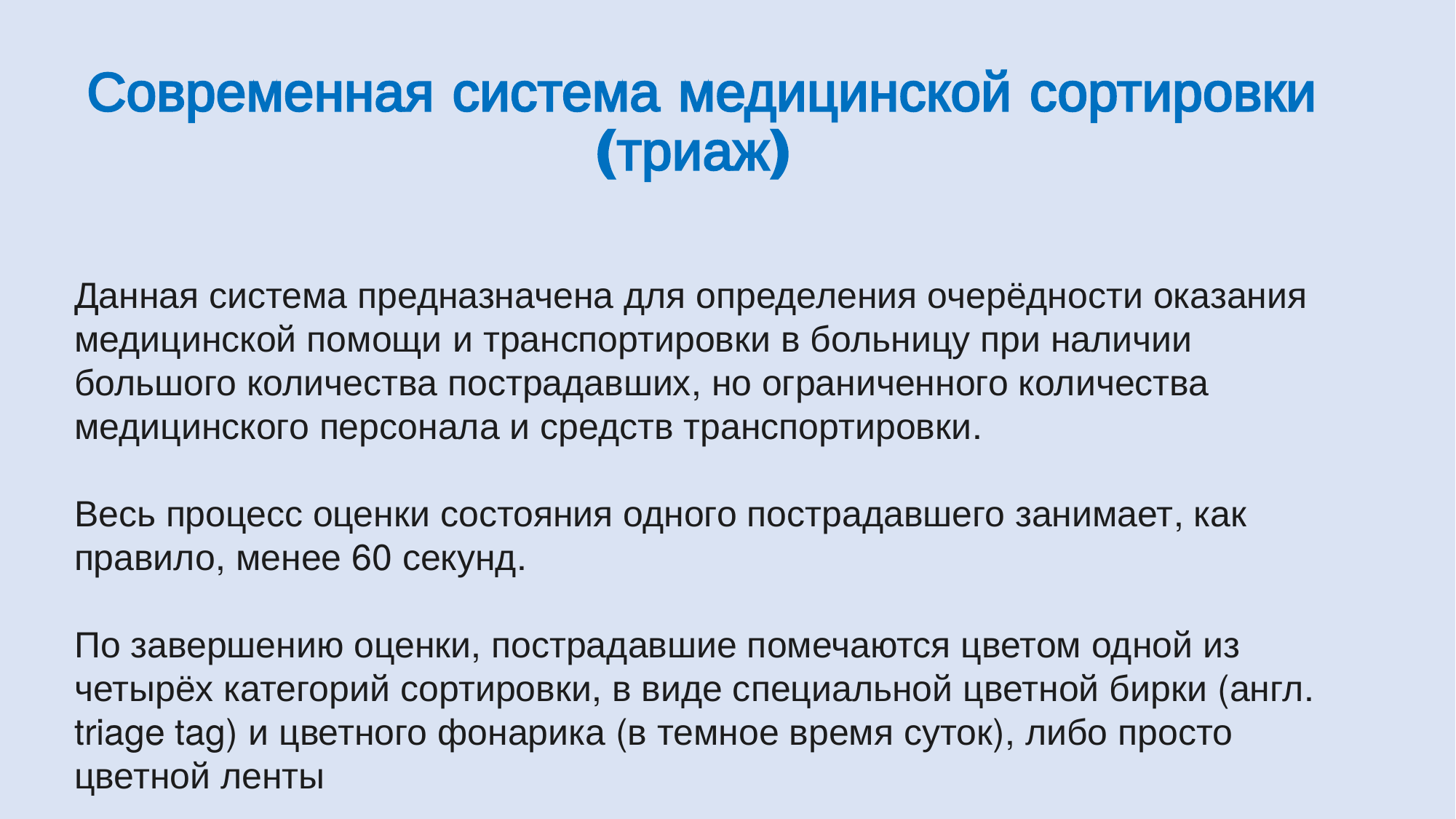

# Современная система медицинской сортировки (триаж)
Данная система предназначена для определения очерёдности оказания медицинской помощи и транспортировки в больницу при наличии большого количества пострадавших, но ограниченного количества медицинского персонала и средств транспортировки.

Весь процесс оценки состояния одного пострадавшего занимает, как правило, менее 60 секунд.

По завершению оценки, пострадавшие помечаются цветом одной из четырёх категорий сортировки, в виде специальной цветной бирки (англ.  triage tag) и цветного фонарика (в темное время суток), либо просто цветной ленты